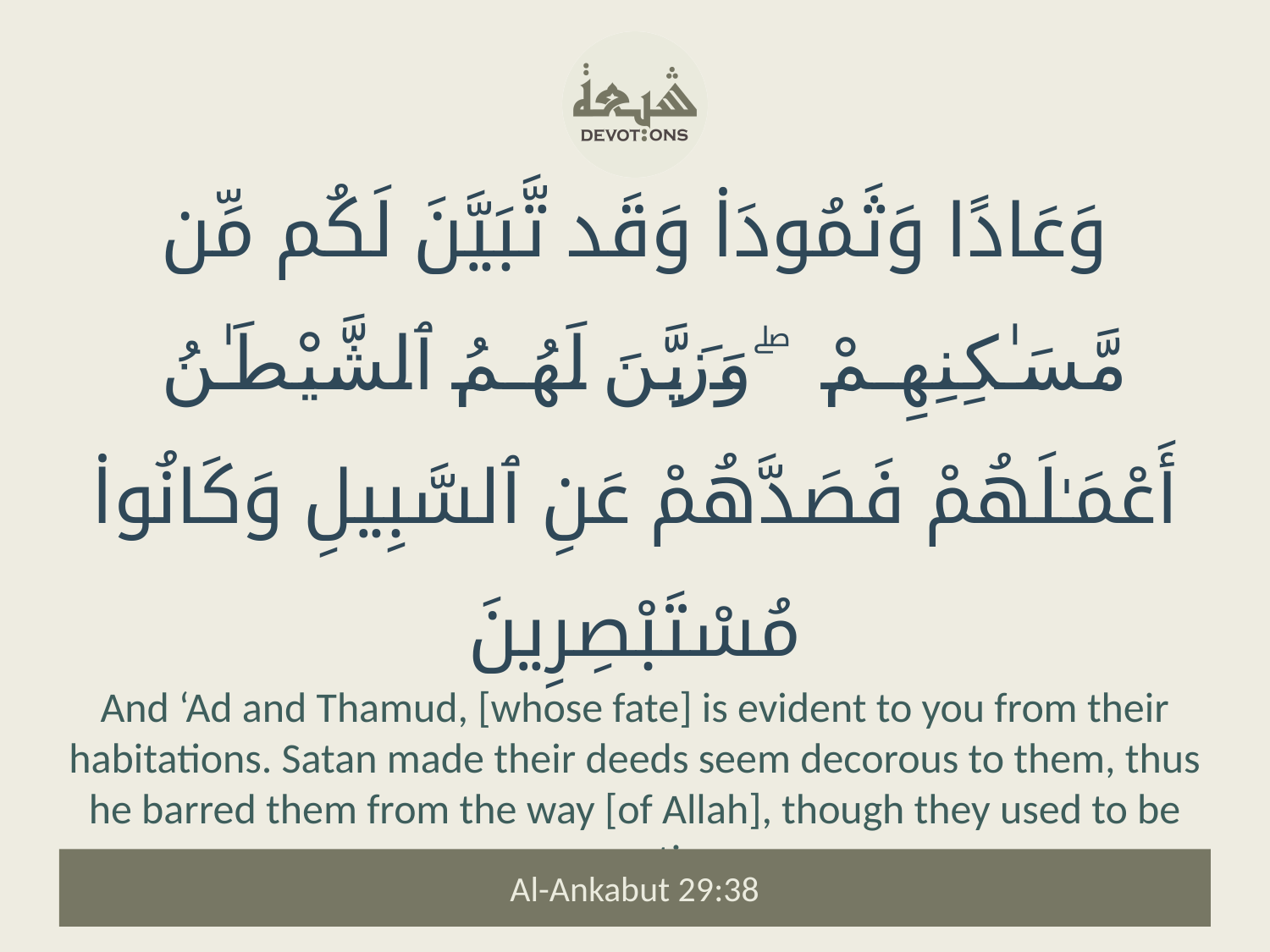

وَعَادًا وَثَمُودَا۟ وَقَد تَّبَيَّنَ لَكُم مِّن مَّسَـٰكِنِهِمْ ۖ وَزَيَّنَ لَهُمُ ٱلشَّيْطَـٰنُ أَعْمَـٰلَهُمْ فَصَدَّهُمْ عَنِ ٱلسَّبِيلِ وَكَانُوا۟ مُسْتَبْصِرِينَ
And ‘Ad and Thamud, [whose fate] is evident to you from their habitations. Satan made their deeds seem decorous to them, thus he barred them from the way [of Allah], though they used to be perceptive.
Al-Ankabut 29:38